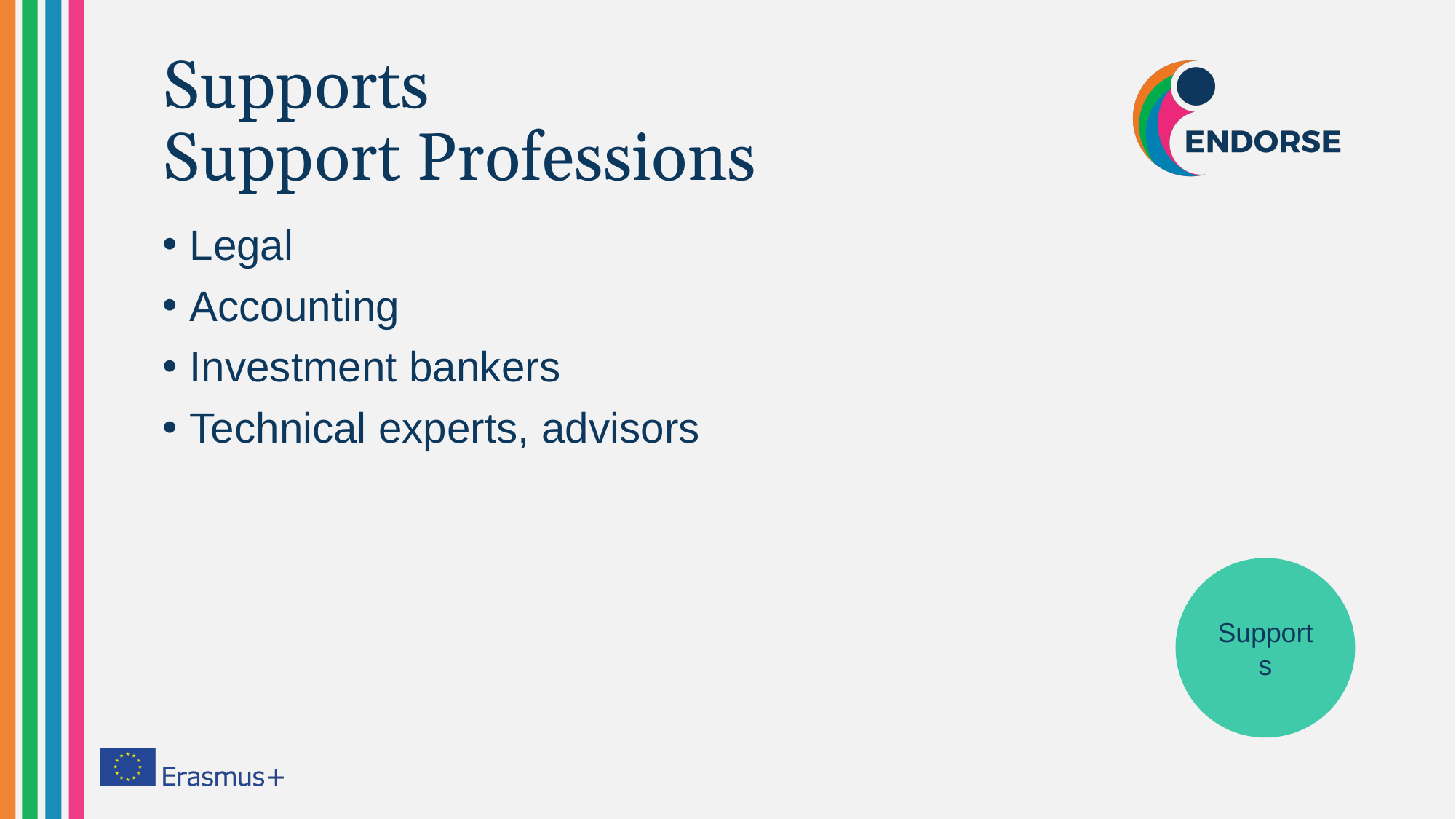

# Supports Support Professions
Legal
Accounting
Investment bankers
Technical experts, advisors
Supports